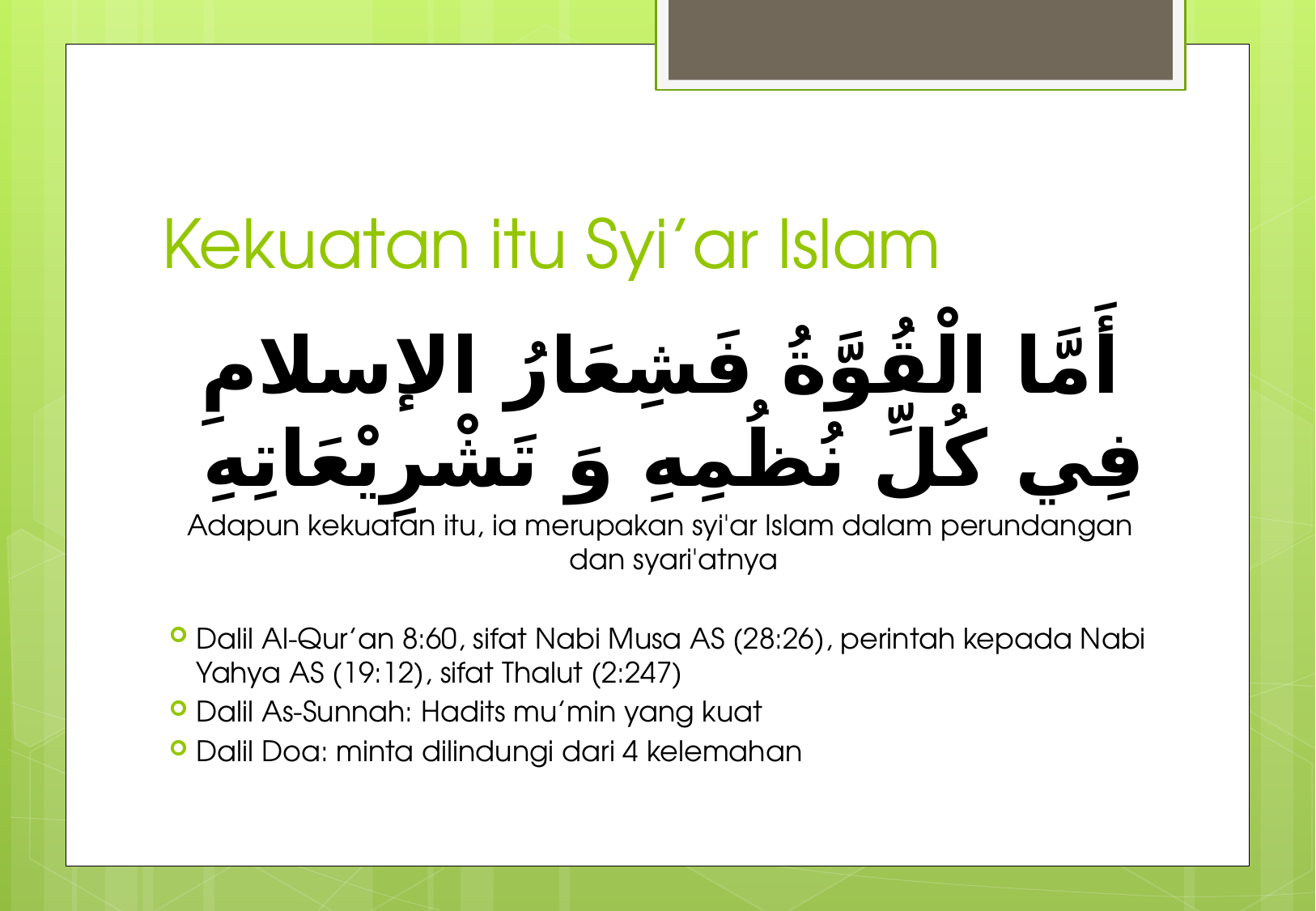

# Kekuatan itu Syi’ar Islam
أَمَّا الْقُوَّةُ فَشِعَارُ الإسلامِ فِي كُلِّ نُظُمِهِ وَ تَشْرِيْعَاتِهِ
Adapun kekuatan itu, ia merupakan syi'ar Islam dalam perundangan dan syari'atnya

Dalil Al-Qur’an 8:60, sifat Nabi Musa AS (28:26), perintah kepada Nabi Yahya AS (19:12), sifat Thalut (2:247)
Dalil As-Sunnah: Hadits mu’min yang kuat
Dalil Doa: minta dilindungi dari 4 kelemahan